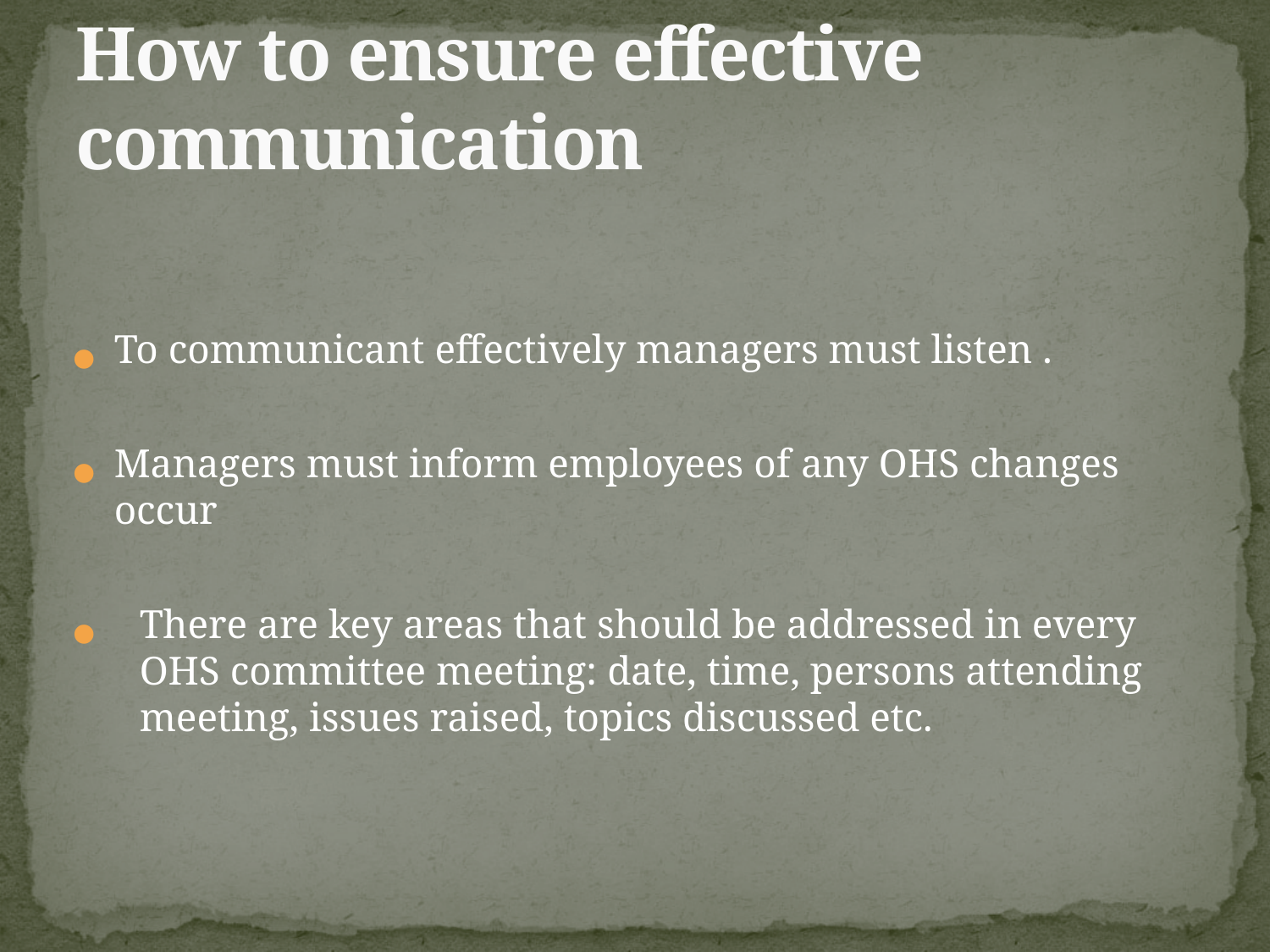

# How to ensure effective communication
To communicant effectively managers must listen .

Managers must inform employees of any OHS changes occur

There are key areas that should be addressed in every OHS committee meeting: date, time, persons attending meeting, issues raised, topics discussed etc.